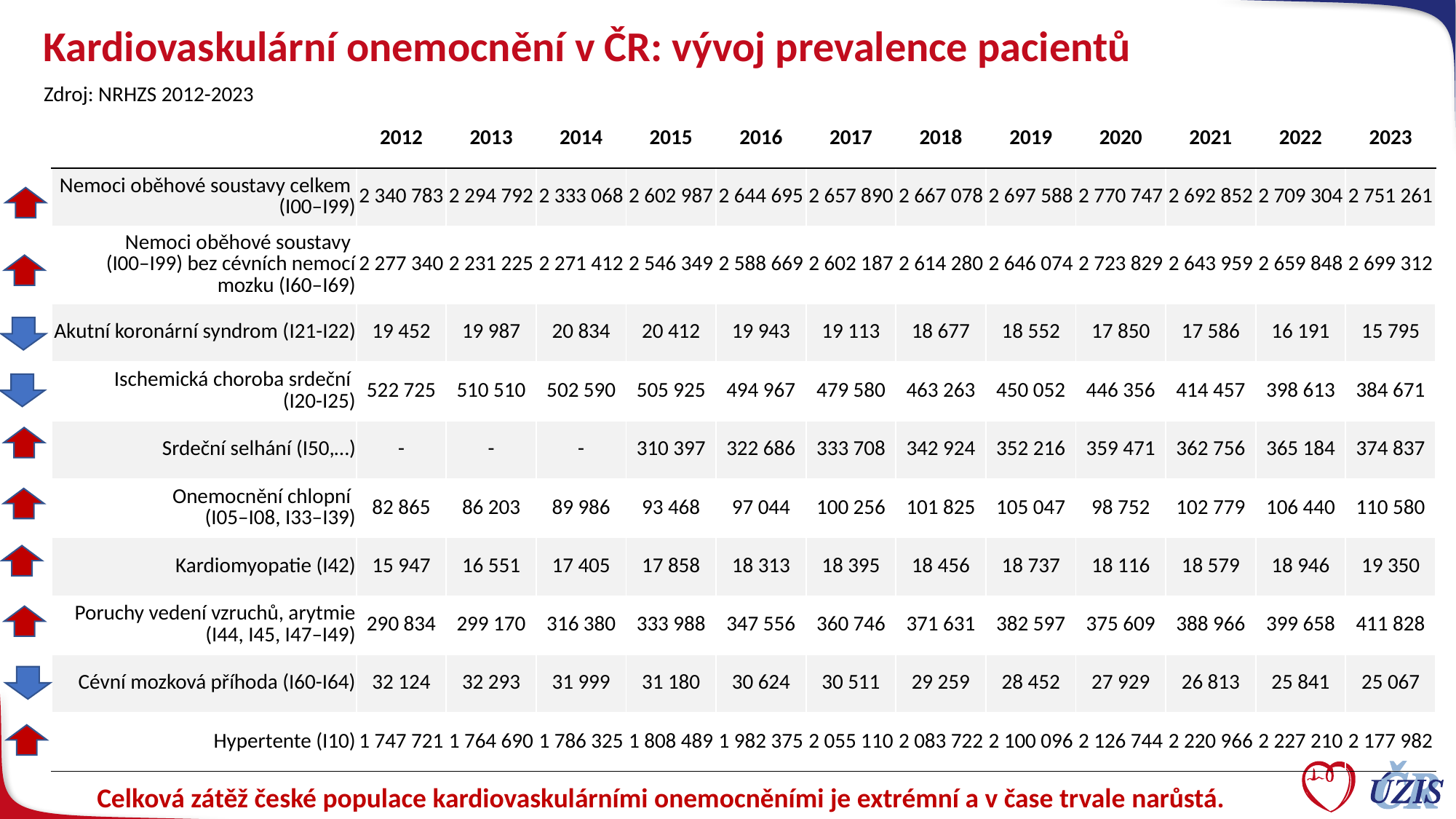

# Kardiovaskulární onemocnění v ČR: vývoj prevalence pacientů
Zdroj: NRHZS 2012-2023
|  | 2012 | 2013 | 2014 | 2015 | 2016 | 2017 | 2018 | 2019 | 2020 | 2021 | 2022 | 2023 |
| --- | --- | --- | --- | --- | --- | --- | --- | --- | --- | --- | --- | --- |
| Nemoci oběhové soustavy celkem (I00–I99) | 2 340 783 | 2 294 792 | 2 333 068 | 2 602 987 | 2 644 695 | 2 657 890 | 2 667 078 | 2 697 588 | 2 770 747 | 2 692 852 | 2 709 304 | 2 751 261 |
| Nemoci oběhové soustavy (I00–I99) bez cévních nemocí mozku (I60–I69) | 2 277 340 | 2 231 225 | 2 271 412 | 2 546 349 | 2 588 669 | 2 602 187 | 2 614 280 | 2 646 074 | 2 723 829 | 2 643 959 | 2 659 848 | 2 699 312 |
| Akutní koronární syndrom (I21-I22) | 19 452 | 19 987 | 20 834 | 20 412 | 19 943 | 19 113 | 18 677 | 18 552 | 17 850 | 17 586 | 16 191 | 15 795 |
| Ischemická choroba srdeční (I20-I25) | 522 725 | 510 510 | 502 590 | 505 925 | 494 967 | 479 580 | 463 263 | 450 052 | 446 356 | 414 457 | 398 613 | 384 671 |
| Srdeční selhání (I50,…) | - | - | - | 310 397 | 322 686 | 333 708 | 342 924 | 352 216 | 359 471 | 362 756 | 365 184 | 374 837 |
| Onemocnění chlopní (I05–I08, I33–I39) | 82 865 | 86 203 | 89 986 | 93 468 | 97 044 | 100 256 | 101 825 | 105 047 | 98 752 | 102 779 | 106 440 | 110 580 |
| Kardiomyopatie (I42) | 15 947 | 16 551 | 17 405 | 17 858 | 18 313 | 18 395 | 18 456 | 18 737 | 18 116 | 18 579 | 18 946 | 19 350 |
| Poruchy vedení vzruchů, arytmie (I44, I45, I47–I49) | 290 834 | 299 170 | 316 380 | 333 988 | 347 556 | 360 746 | 371 631 | 382 597 | 375 609 | 388 966 | 399 658 | 411 828 |
| Cévní mozková příhoda (I60-I64) | 32 124 | 32 293 | 31 999 | 31 180 | 30 624 | 30 511 | 29 259 | 28 452 | 27 929 | 26 813 | 25 841 | 25 067 |
| Hypertente (I10) | 1 747 721 | 1 764 690 | 1 786 325 | 1 808 489 | 1 982 375 | 2 055 110 | 2 083 722 | 2 100 096 | 2 126 744 | 2 220 966 | 2 227 210 | 2 177 982 |

Celková zátěž české populace kardiovaskulárními onemocněními je extrémní a v čase trvale narůstá.